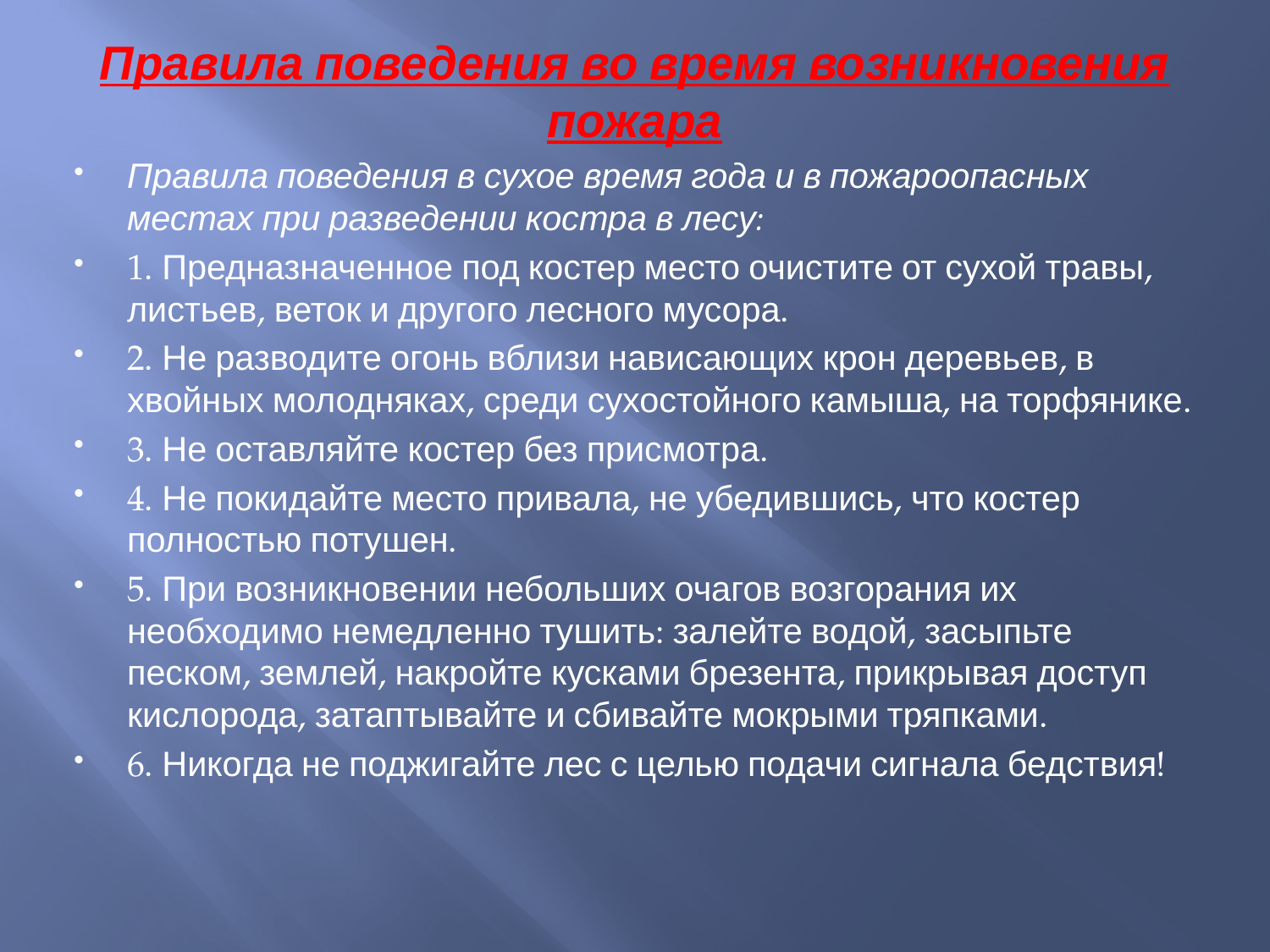

Правила поведения во время возникновения пожара
Правила поведения в сухое время года и в пожароопасных местах при разведении костра в лесу:
1. Предназначенное под костер место очистите от сухой травы, листьев, веток и другого лесного мусора.
2. Не разводите огонь вблизи нависающих крон деревьев, в хвойных молодняках, среди сухостойного камыша, на торфянике.
3. Не оставляйте костер без присмотра.
4. Не покидайте место привала, не убедившись, что костер полностью потушен.
5. При возникновении небольших очагов возгорания их необходимо немедленно тушить: залейте водой, засыпьте песком, землей, накройте кусками брезента, прикрывая доступ кислорода, затаптывайте и сбивайте мокрыми тряпками.
6. Никогда не поджигайте лес с целью подачи сигнала бедствия!